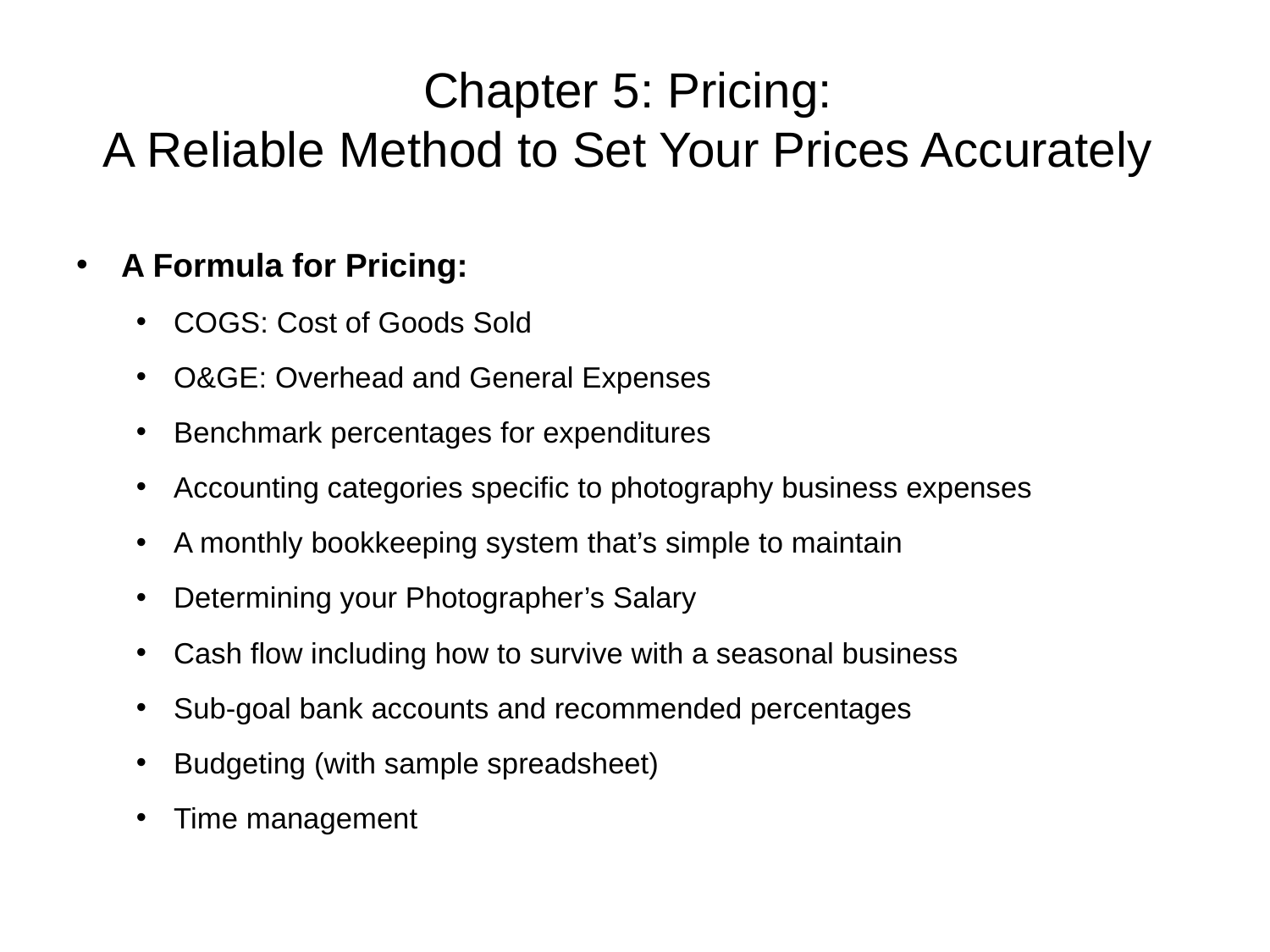

# Chapter 5: Pricing: A Reliable Method to Set Your Prices Accurately
A Formula for Pricing:
COGS: Cost of Goods Sold
O&GE: Overhead and General Expenses
Benchmark percentages for expenditures
Accounting categories specific to photography business expenses
A monthly bookkeeping system that’s simple to maintain
Determining your Photographer’s Salary
Cash flow including how to survive with a seasonal business
Sub-goal bank accounts and recommended percentages
Budgeting (with sample spreadsheet)
Time management